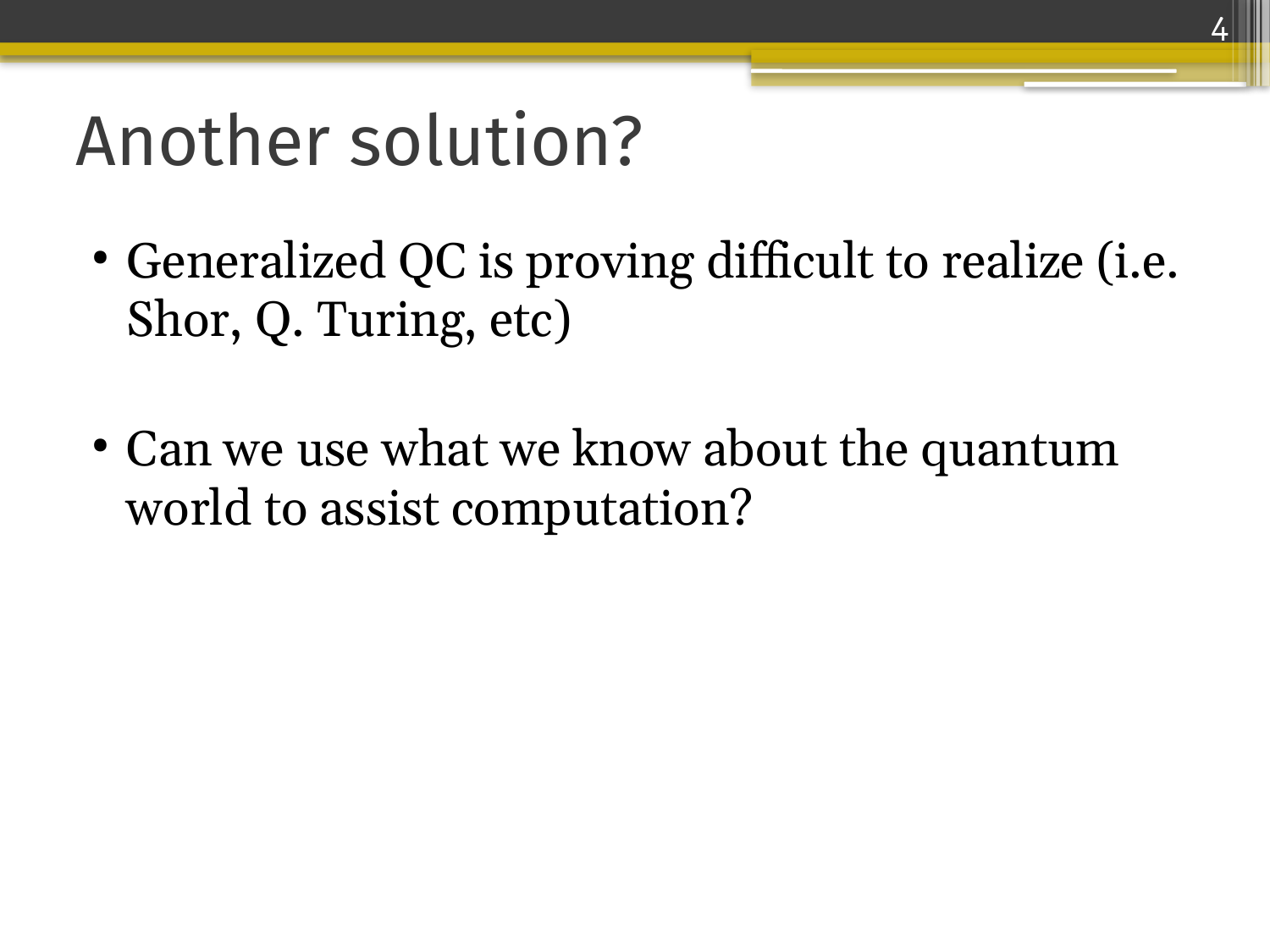

4
# Another solution?
Generalized QC is proving difficult to realize (i.e. Shor, Q. Turing, etc)

Can we use what we know about the quantum world to assist computation?